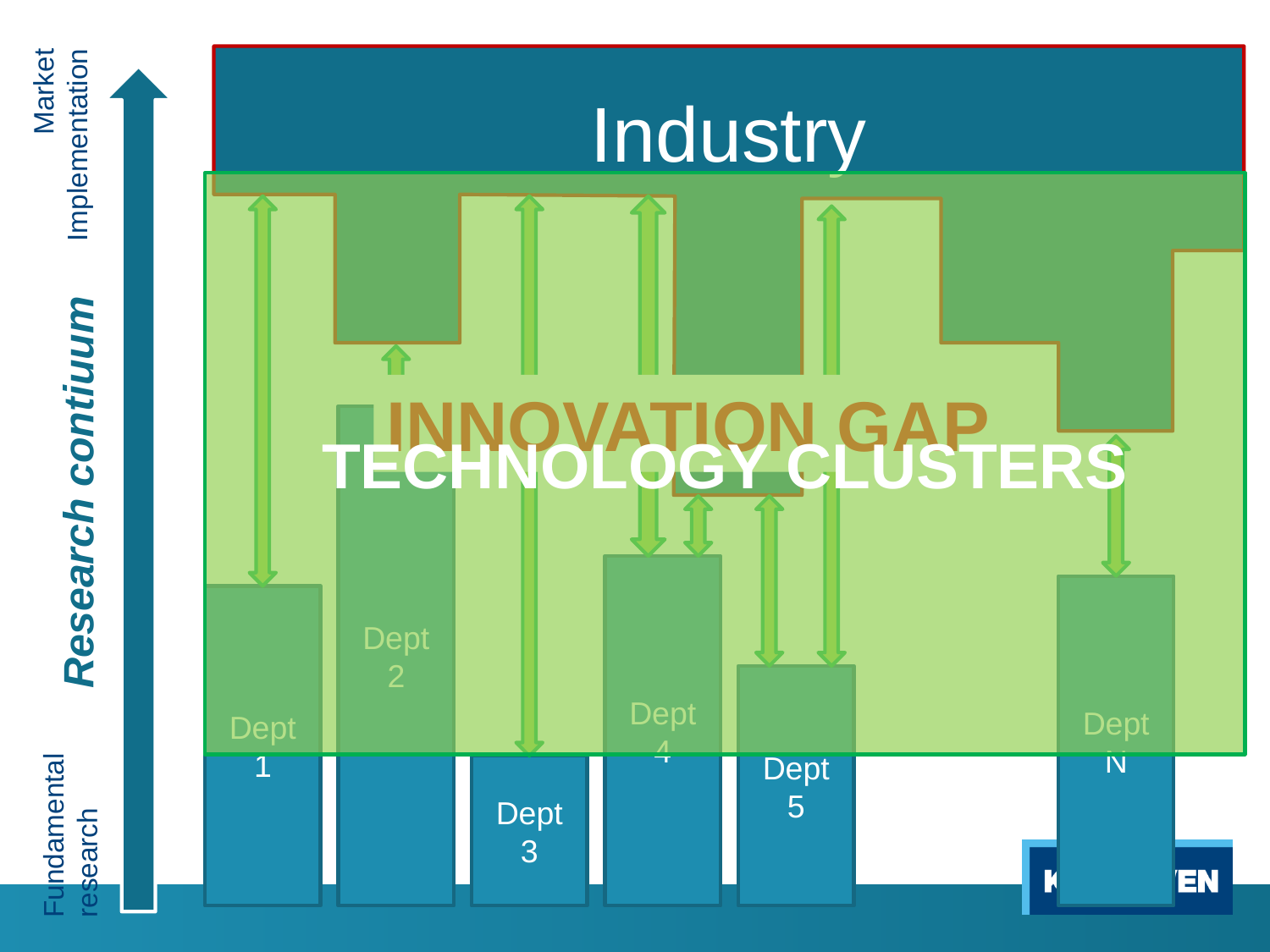

Research contiuum
Market Implementation
Fundamental research
Industry

TECHNOLOGY CLUSTERS

INNOVATION GAP
Dept 2

Dept 4
Dept N
Dept 1
Dept 5
Dept 3